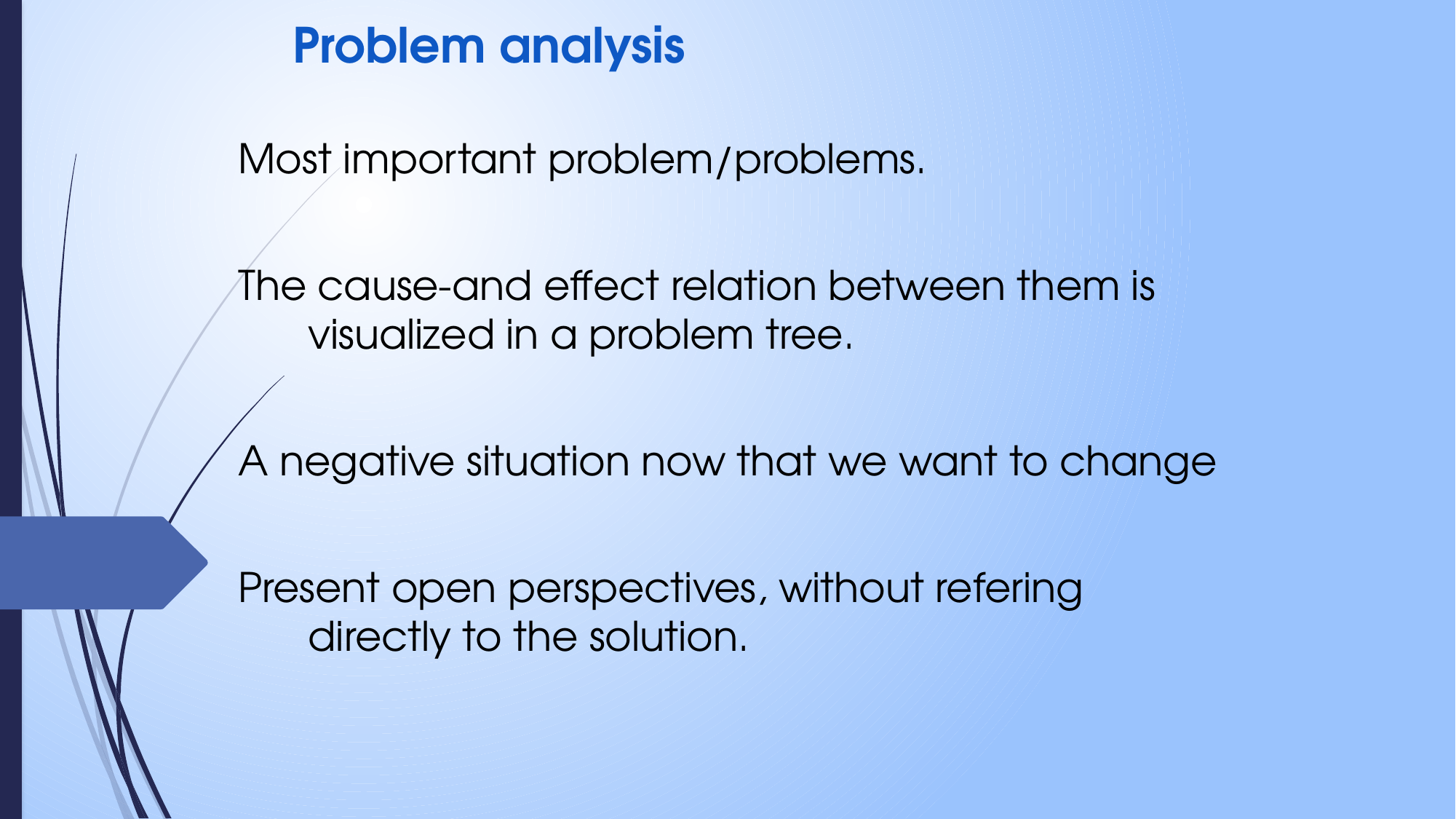

# Problem analysis
Most important problem/problems.

The cause-and effect relation between them is visualized in a problem tree.

A negative situation now that we want to change

Present open perspectives, without refering directly to the solution.